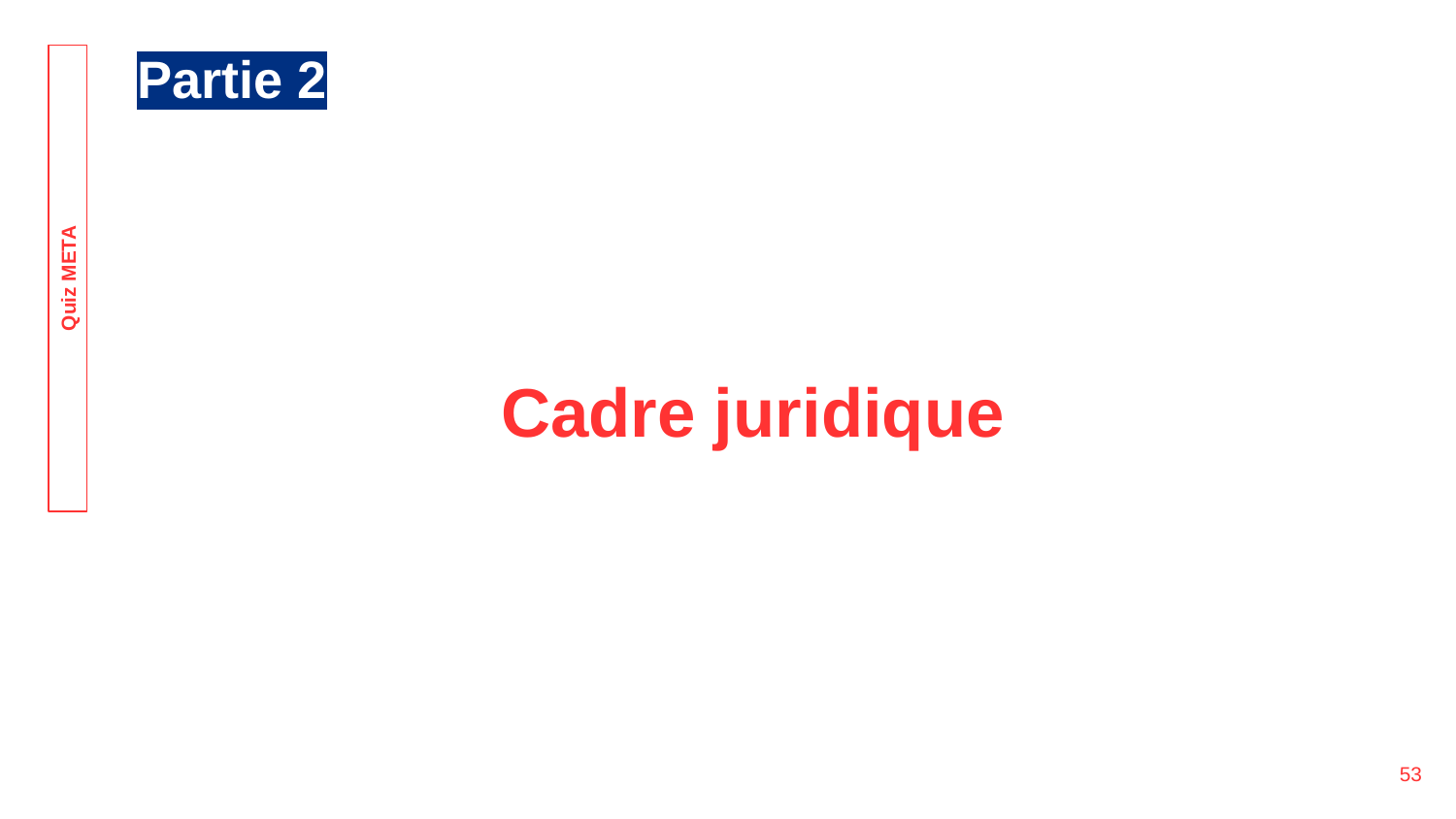

Partie 2
Quiz META
Cadre juridique
53